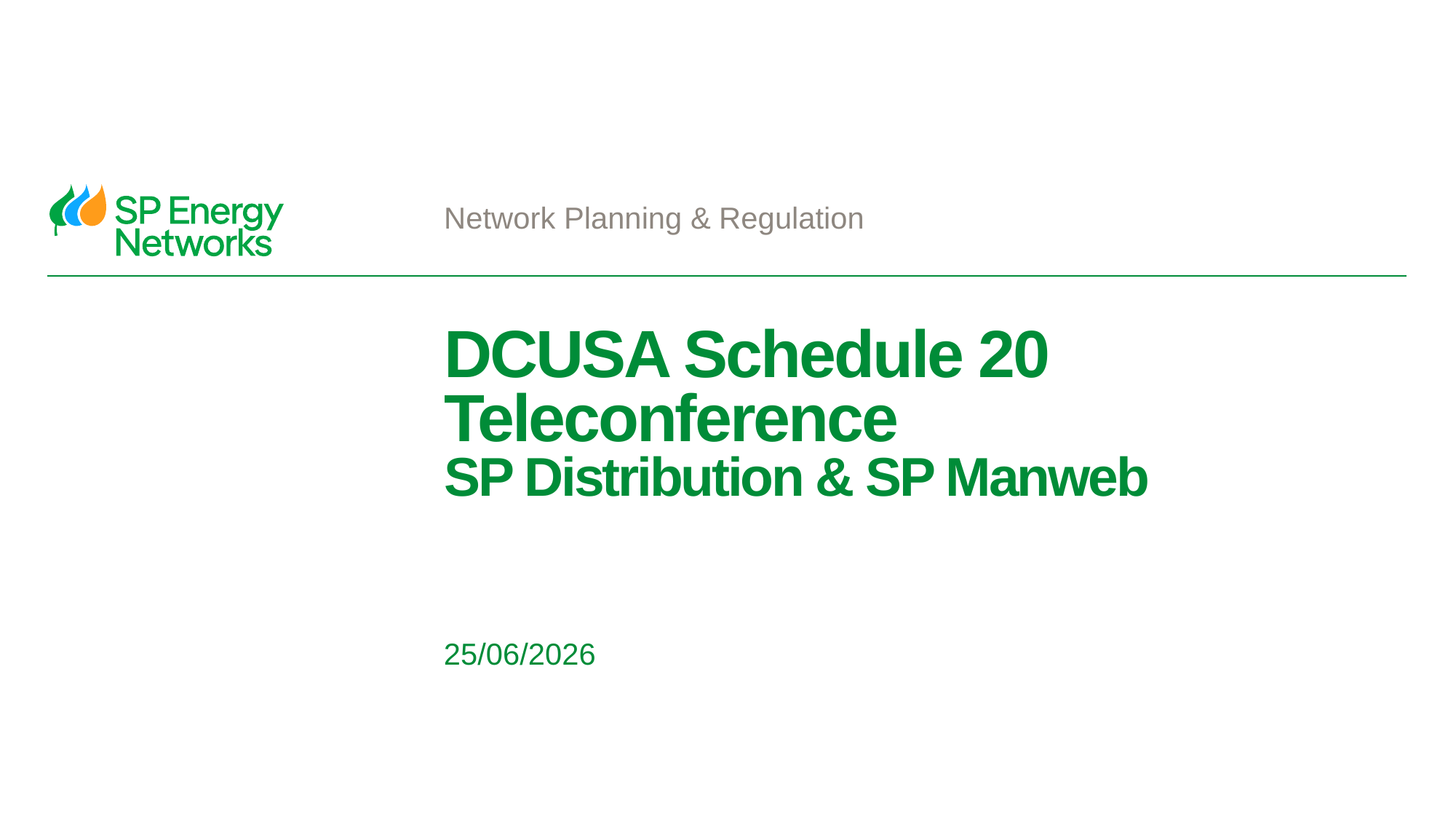

Network Planning & Regulation
# DCUSA Schedule 20 Teleconference SP Distribution & SP Manweb
25/06/2026